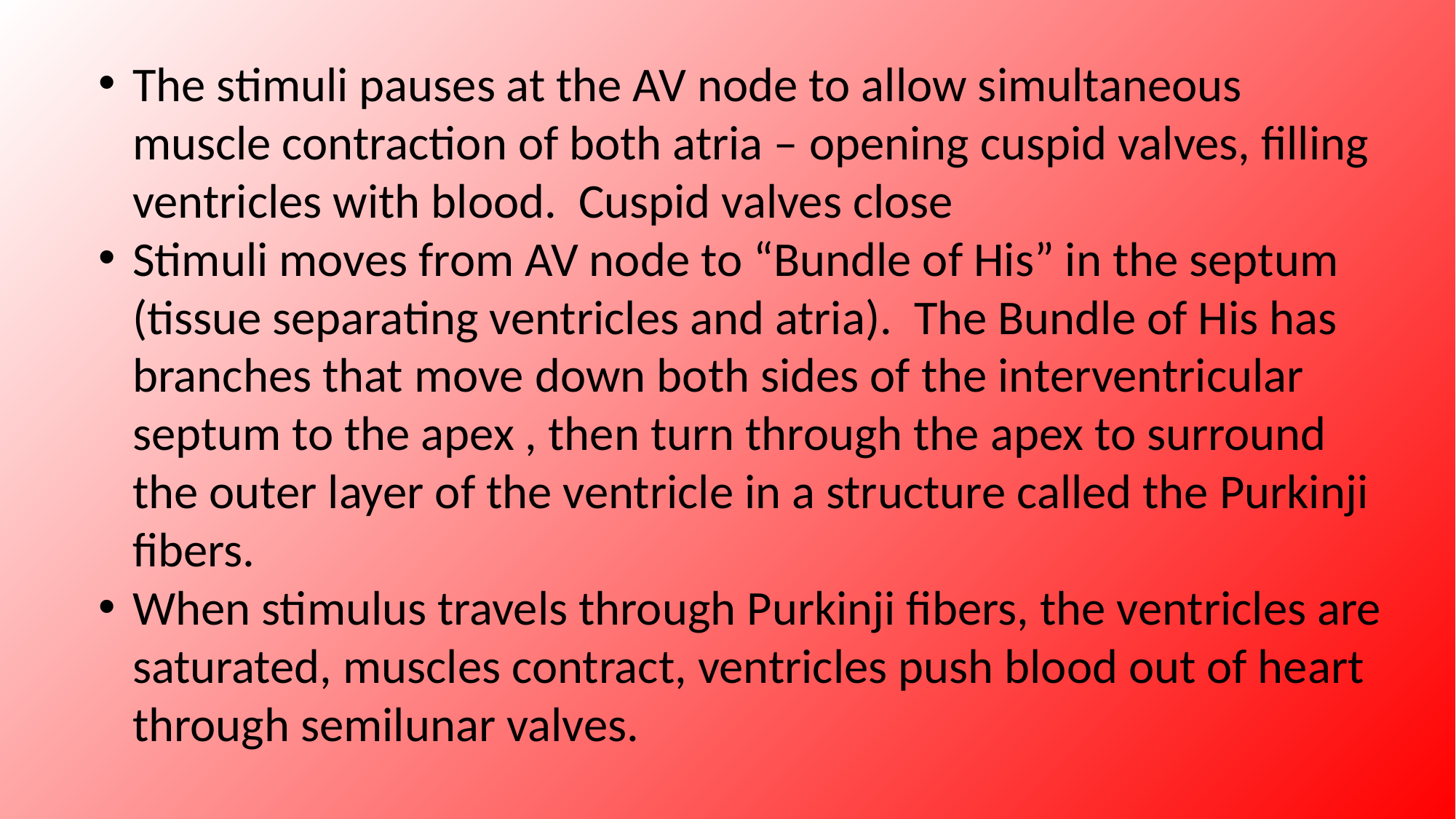

The stimuli pauses at the AV node to allow simultaneous muscle contraction of both atria – opening cuspid valves, filling ventricles with blood.  Cuspid valves close
Stimuli moves from AV node to “Bundle of His” in the septum (tissue separating ventricles and atria).  The Bundle of His has branches that move down both sides of the interventricular septum to the apex , then turn through the apex to surround the outer layer of the ventricle in a structure called the Purkinji fibers.
When stimulus travels through Purkinji fibers, the ventricles are saturated, muscles contract, ventricles push blood out of heart through semilunar valves.